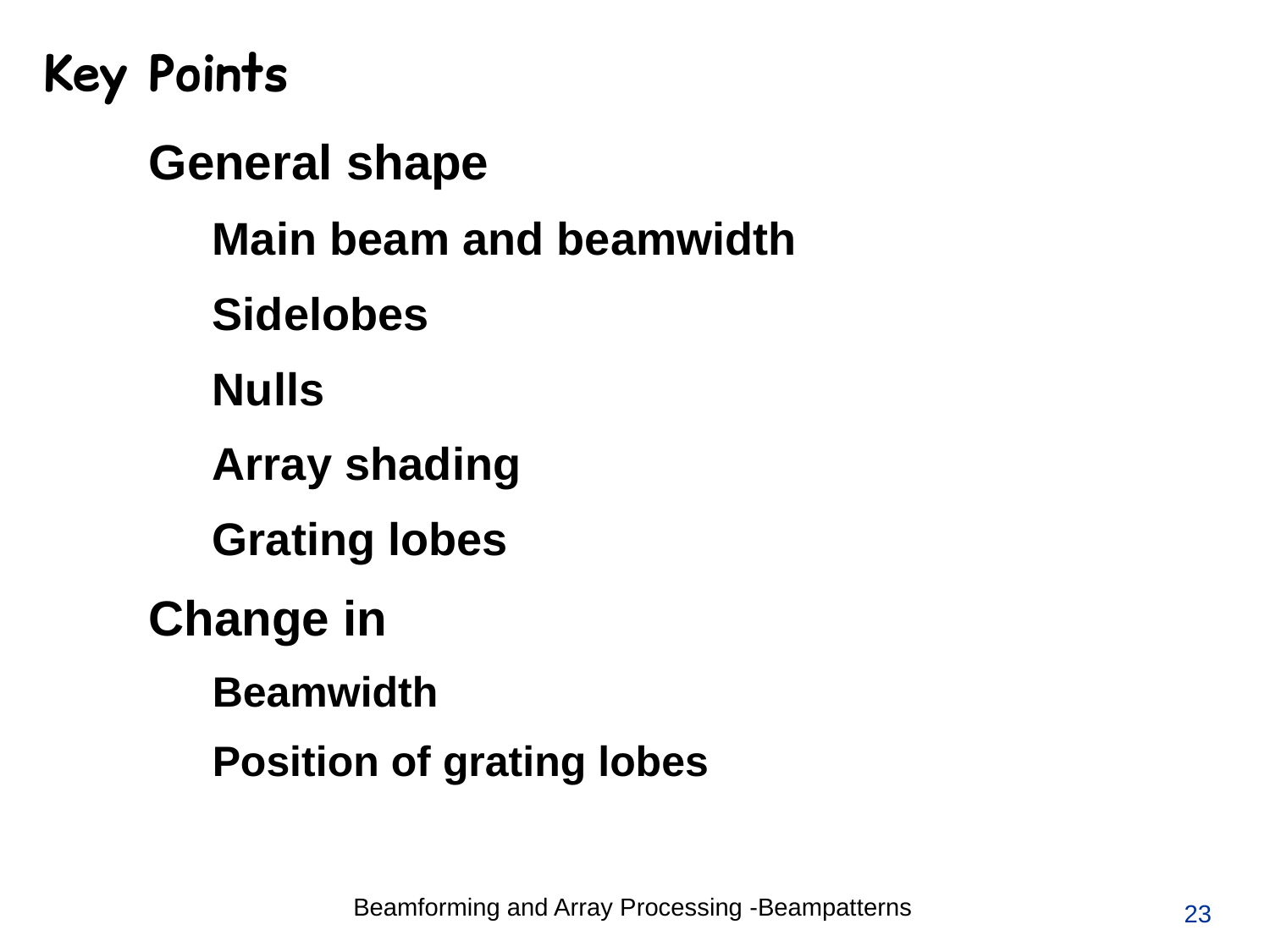

# Key Points
General shape
Main beam and beamwidth
Sidelobes
Nulls
Array shading
Grating lobes
Change in
Beamwidth
Position of grating lobes

23